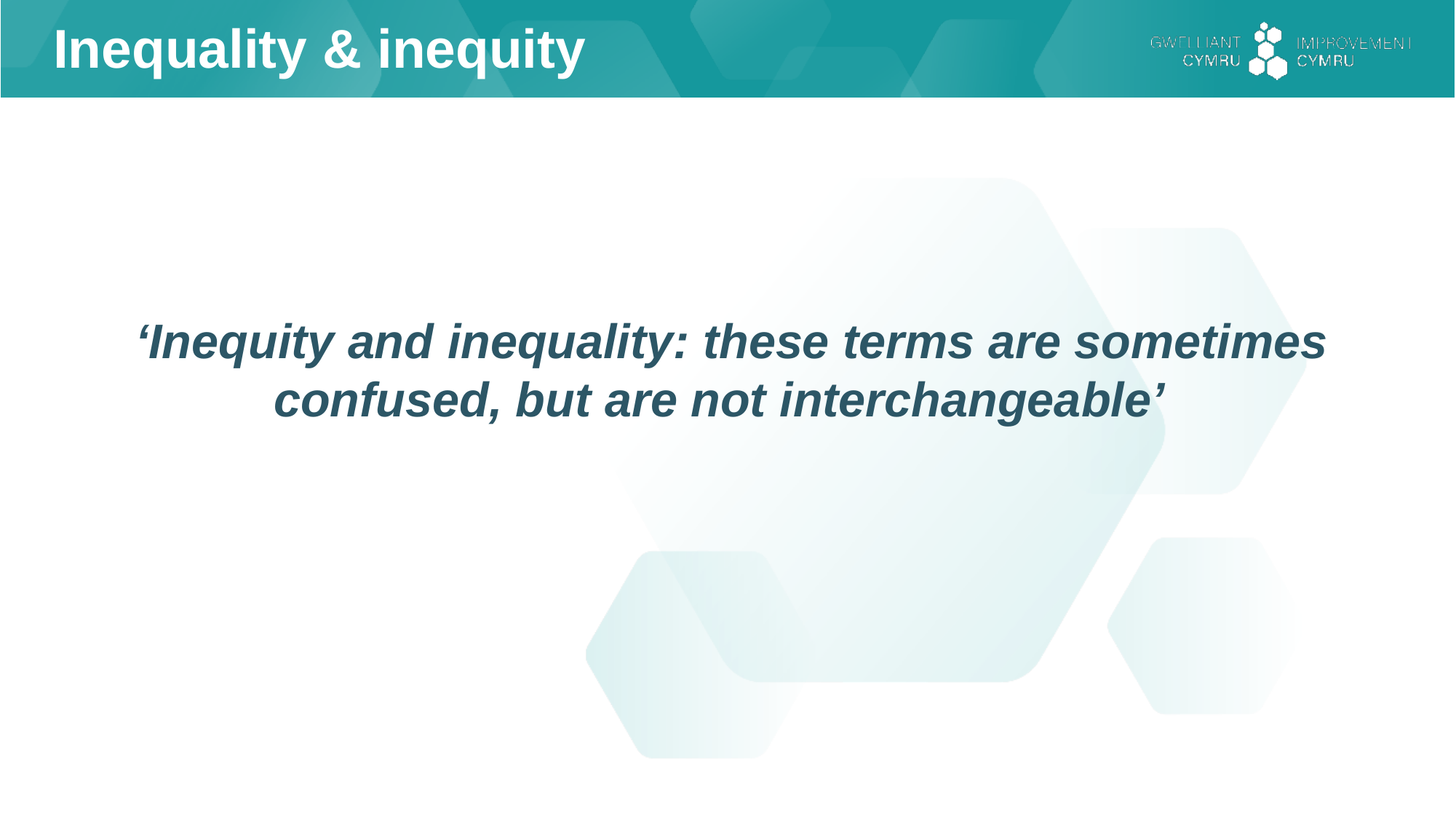

Inequality & inequity

‘Inequity and inequality: these terms are sometimes confused, but are not interchangeable’